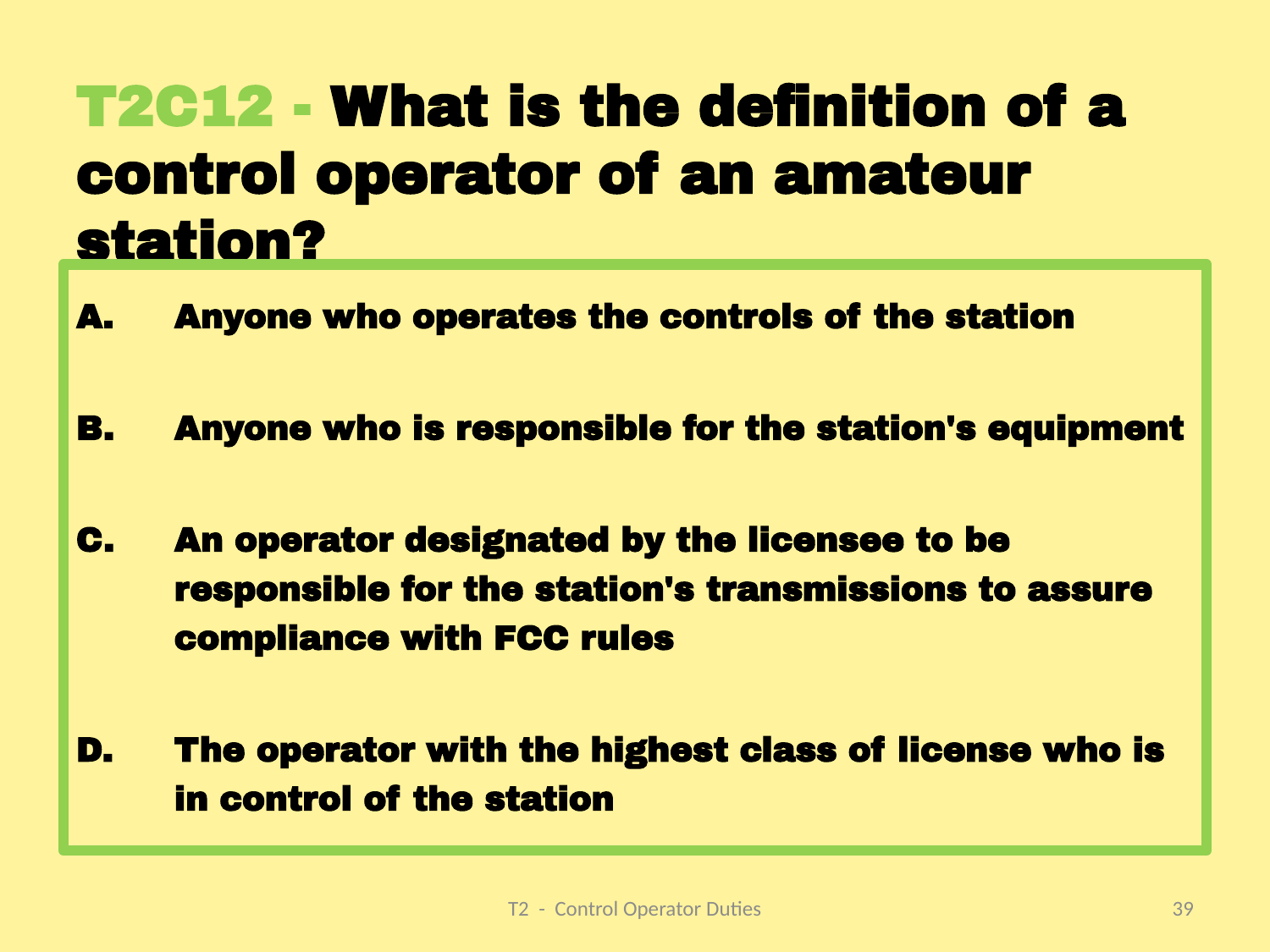

# T2C12 - What is the definition of a control operator of an amateur station?

Anyone who operates the controls of the station

Anyone who is responsible for the station's equipment

An operator designated by the licensee to be responsible for the station's transmissions to assure compliance with FCC rules

The operator with the highest class of license who is in control of the station

T2  -  Control Operator Duties
39